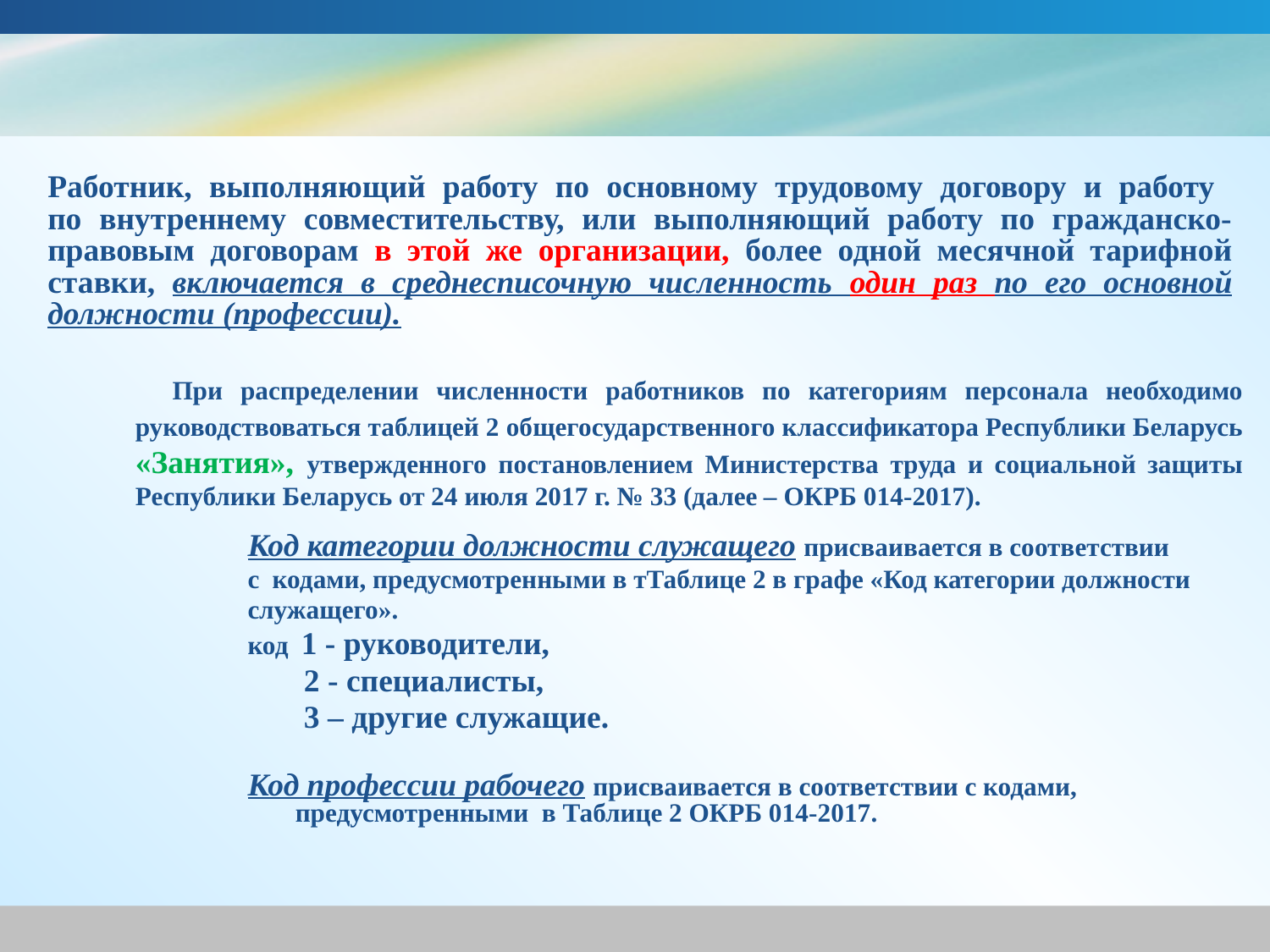

#
Работник, выполняющий работу по основному трудовому договору и работу
по внутреннему совместительству, или выполняющий работу по гражданско-правовым договорам в этой же организации, более одной месячной тарифной ставки, включается в среднесписочную численность один раз по его основной должности (профессии).
   При распределении численности работников по категориям персонала необходимо руководствоваться таблицей 2 общегосударственного классификатора Республики Беларусь «Занятия», утвержденного постановлением Министерства труда и социальной защиты Республики Беларусь от 24 июля 2017 г. № 33 (далее – ОКРБ 014-2017).
Код категории должности служащего присваивается в соответствии
с  кодами, предусмотренными в тТаблице 2 в графе «Код категории должности
служащего».
код  1 - руководители,
       2 - специалисты,
       3 – другие служащие.

Код профессии рабочего присваивается в соответствии с кодами,
предусмотренными  в Таблице 2 ОКРБ 014-2017.